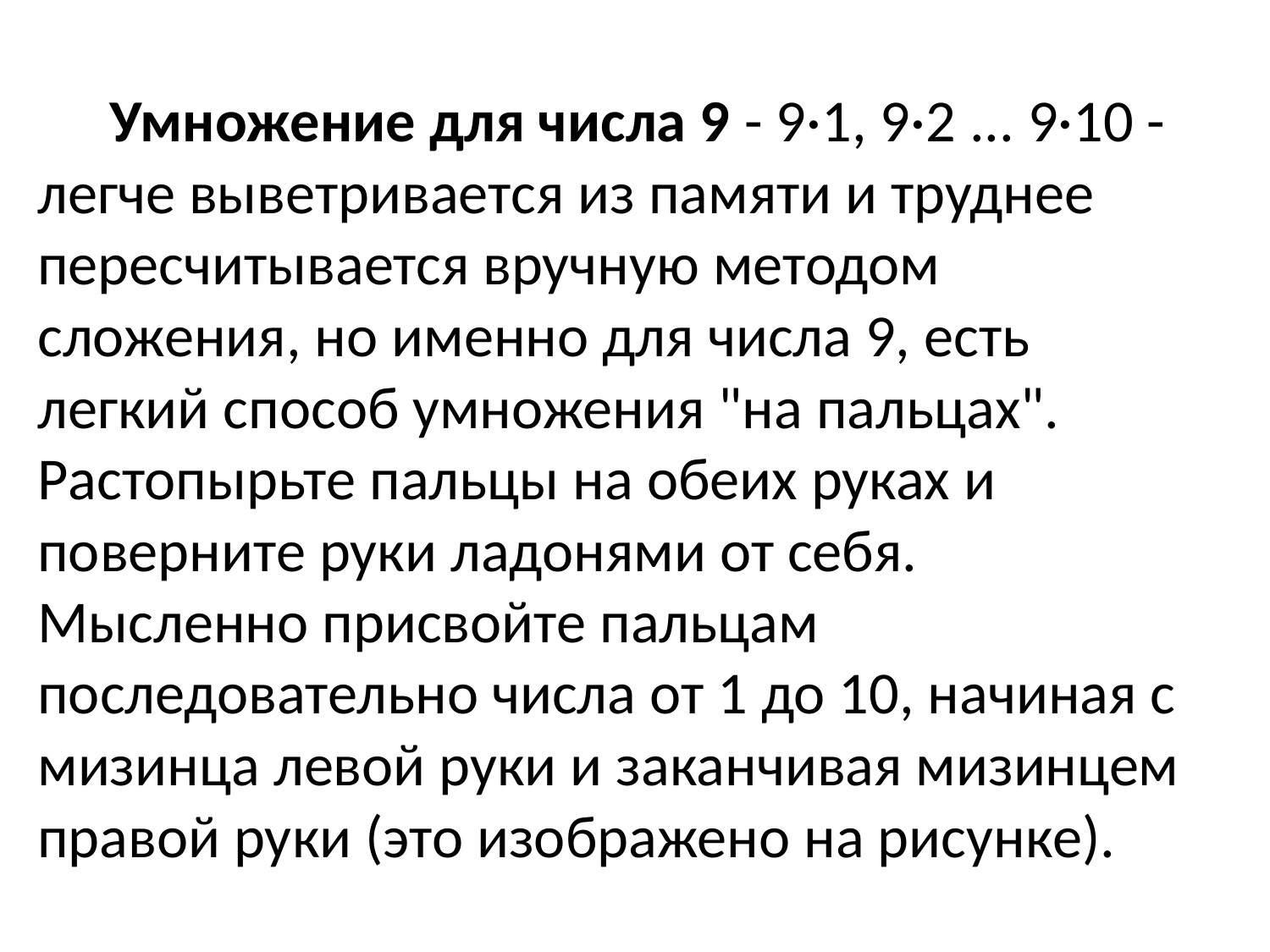

#
      Умножение для числа 9 - 9·1, 9·2 ... 9·10 - легче выветривается из памяти и труднее пересчитывается вручную методом сложения, но именно для числа 9, есть легкий способ умножения "на пальцах". Растопырьте пальцы на обеих руках и поверните руки ладонями от себя. Мысленно присвойте пальцам последовательно числа от 1 до 10, начиная с мизинца левой руки и заканчивая мизинцем правой руки (это изображено на рисунке).